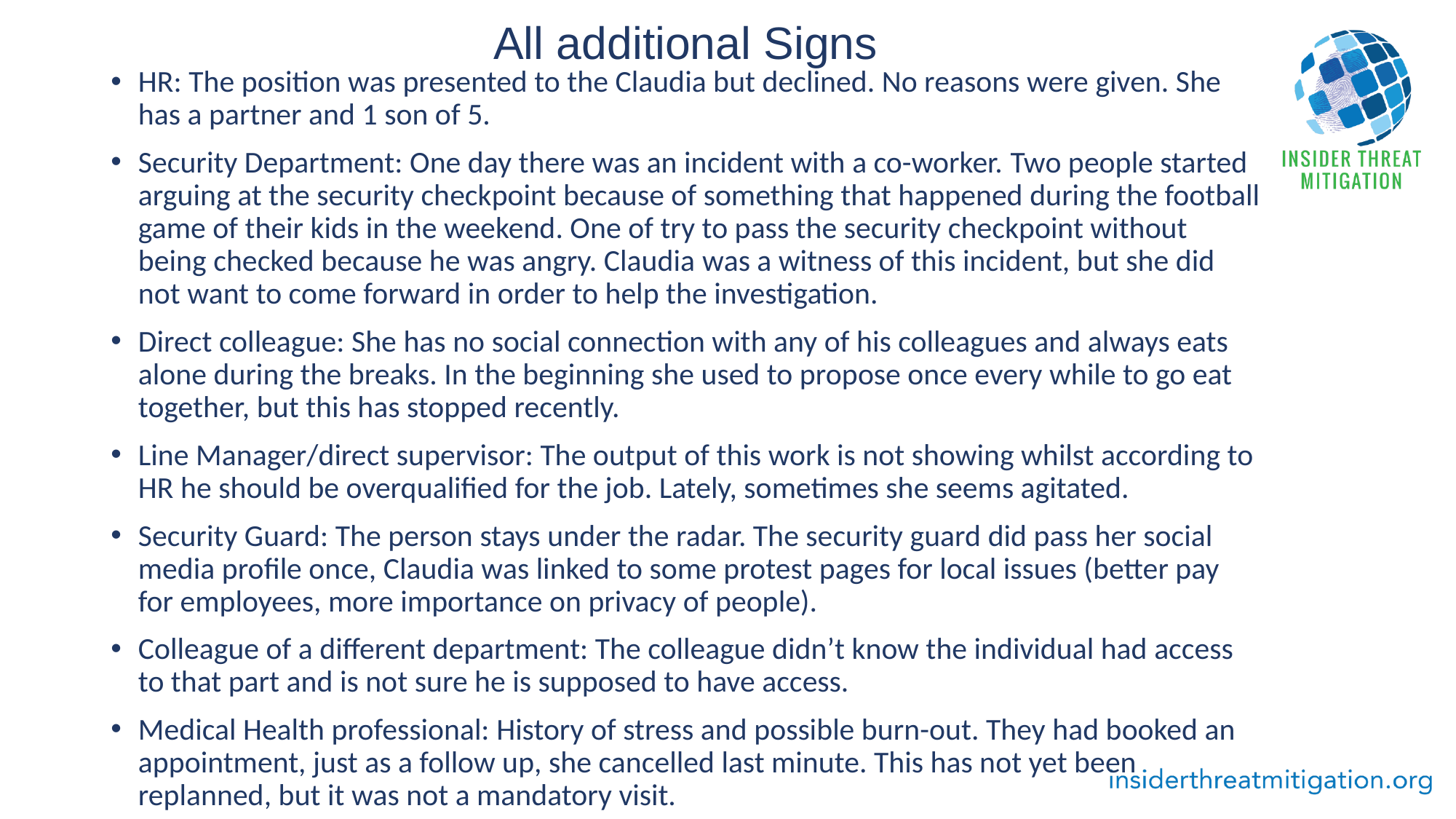

# All additional Signs
HR: The position was presented to the Claudia but declined. No reasons were given. She has a partner and 1 son of 5.
Security Department: One day there was an incident with a co-worker. Two people started arguing at the security checkpoint because of something that happened during the football game of their kids in the weekend. One of try to pass the security checkpoint without being checked because he was angry. Claudia was a witness of this incident, but she did not want to come forward in order to help the investigation.
Direct colleague: She has no social connection with any of his colleagues and always eats alone during the breaks. In the beginning she used to propose once every while to go eat together, but this has stopped recently.
Line Manager/direct supervisor: The output of this work is not showing whilst according to HR he should be overqualified for the job. Lately, sometimes she seems agitated.
Security Guard: The person stays under the radar. The security guard did pass her social media profile once, Claudia was linked to some protest pages for local issues (better pay for employees, more importance on privacy of people).
Colleague of a different department: The colleague didn’t know the individual had access to that part and is not sure he is supposed to have access.
Medical Health professional: History of stress and possible burn-out. They had booked an appointment, just as a follow up, she cancelled last minute. This has not yet been replanned, but it was not a mandatory visit.